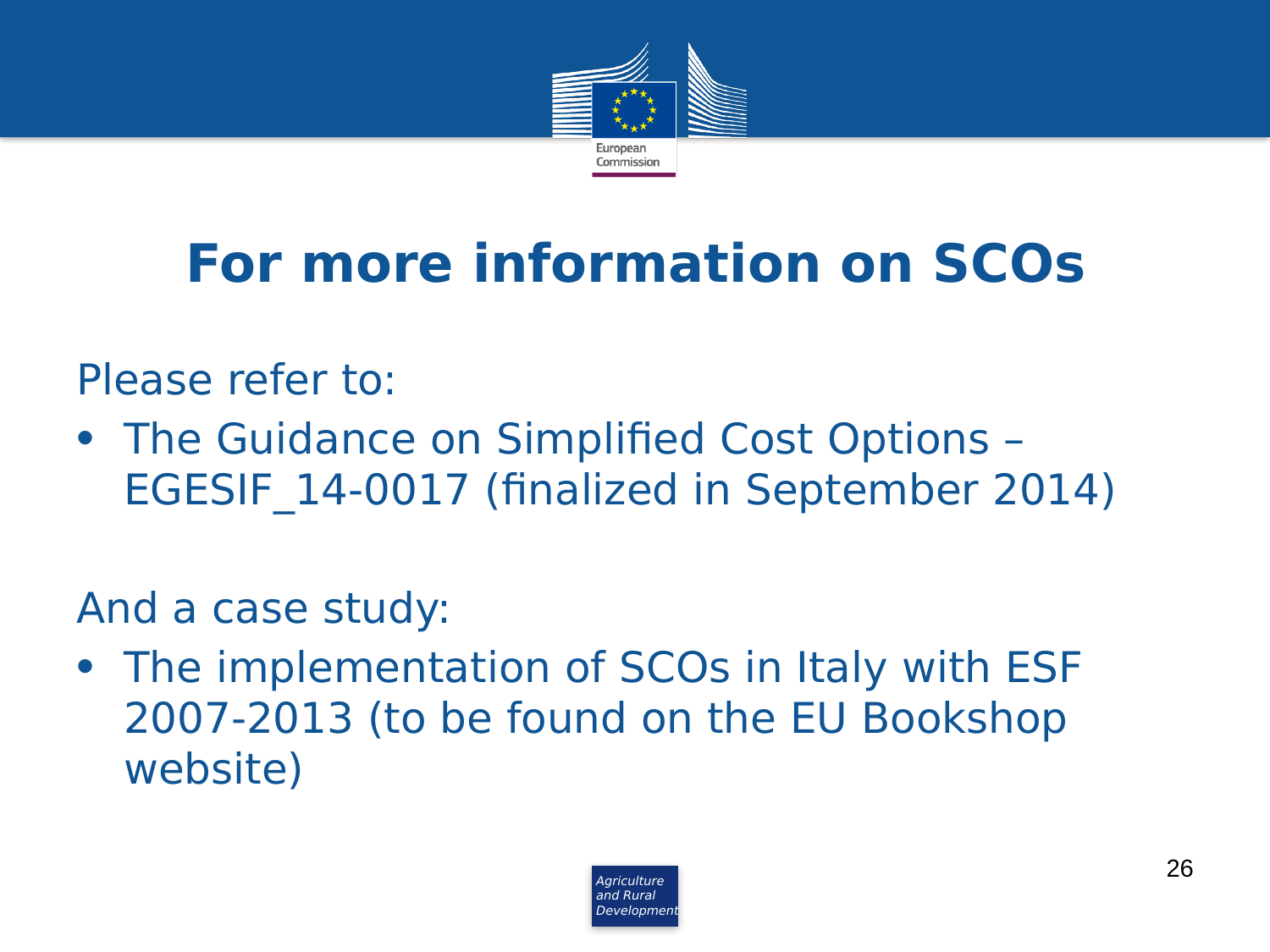

# For more information on SCOs
Please refer to:
The Guidance on Simplified Cost Options – EGESIF_14-0017 (finalized in September 2014)

And a case study:
The implementation of SCOs in Italy with ESF 2007-2013 (to be found on the EU Bookshop website)
26